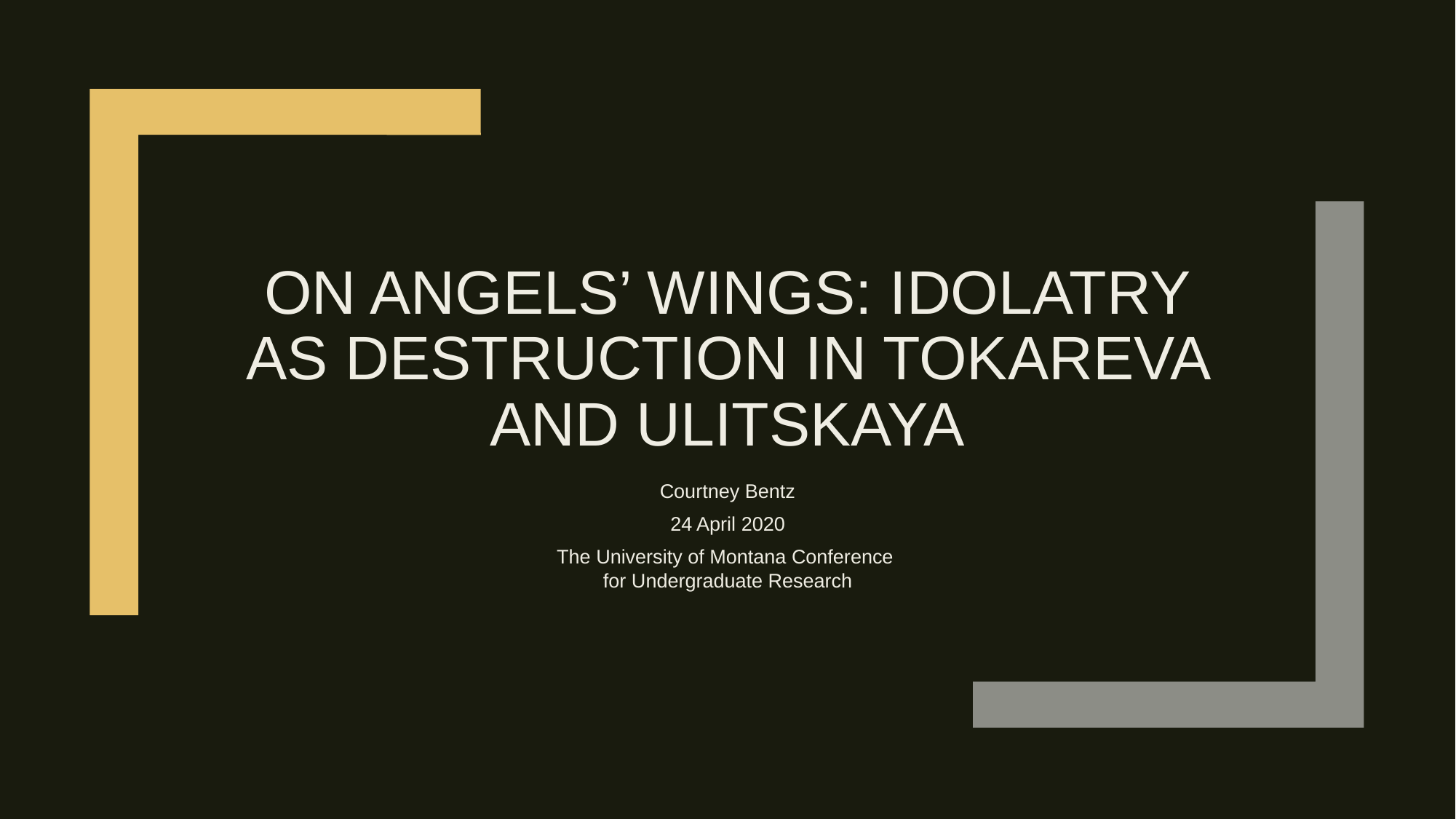

# On Angels’ wings: Idolatry as destruction in tokareva and ulitskaya
Courtney Bentz
24 April 2020
The University of Montana Conference
for Undergraduate Research